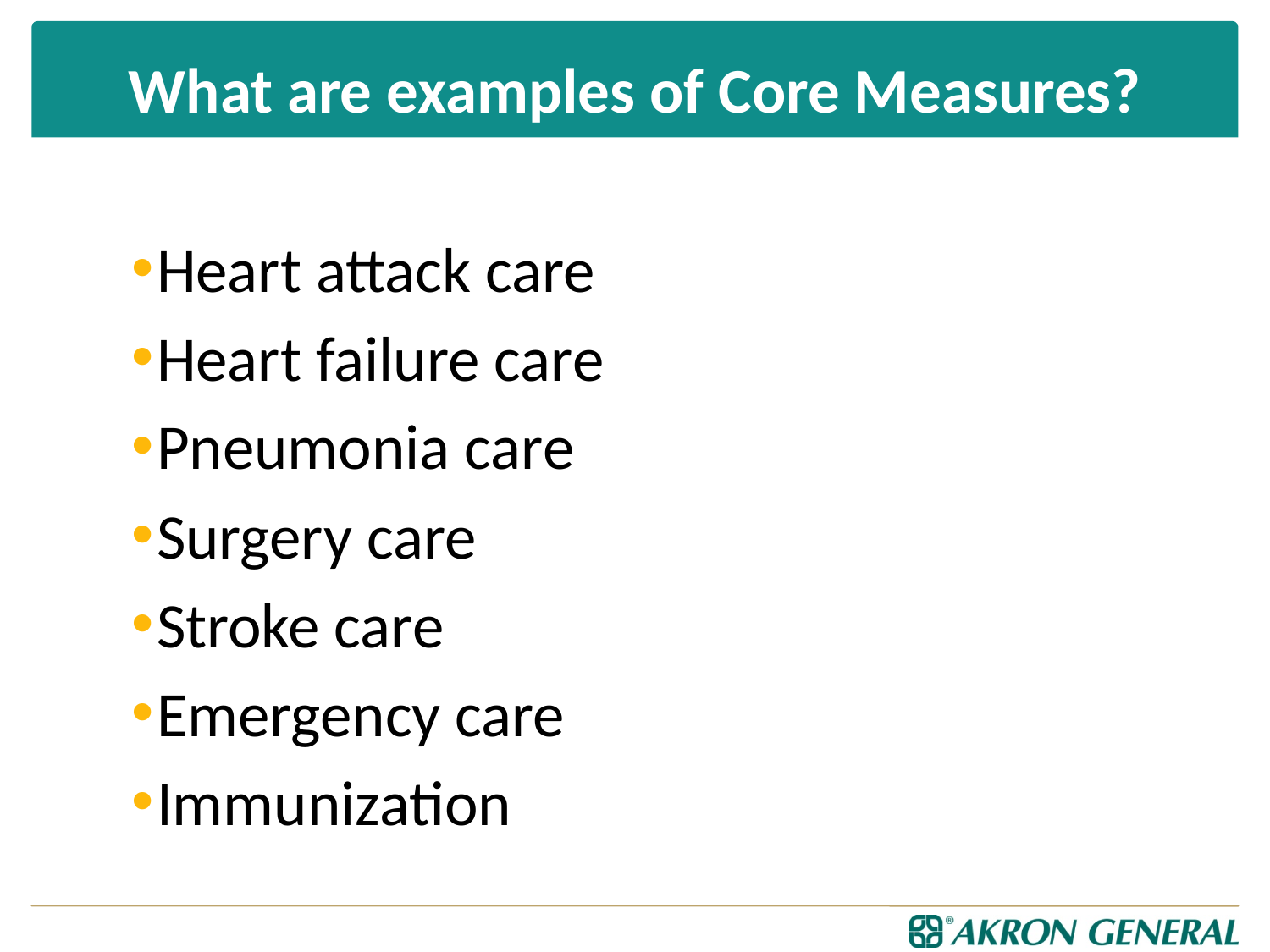

# What are examples of Core Measures?
Heart attack care
Heart failure care
Pneumonia care
Surgery care
Stroke care
Emergency care
Immunization